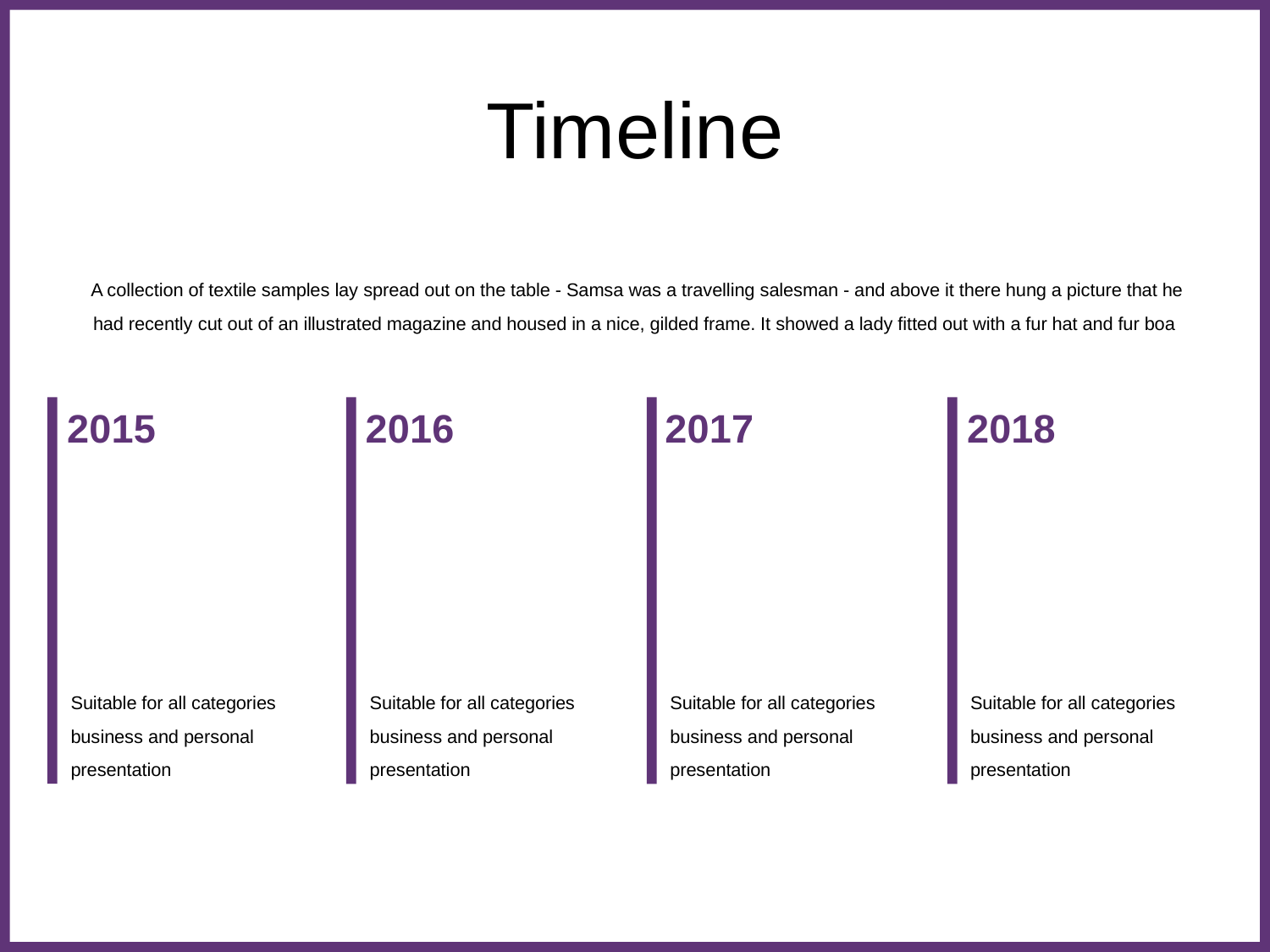

# Timeline
 A collection of textile samples lay spread out on the table - Samsa was a travelling salesman - and above it there hung a picture that he had recently cut out of an illustrated magazine and housed in a nice, gilded frame. It showed a lady fitted out with a fur hat and fur boa

2015

2016

2017

2018

Suitable for all categories business and personal presentation
Suitable for all categories business and personal presentation
Suitable for all categories business and personal presentation
Suitable for all categories business and personal presentation